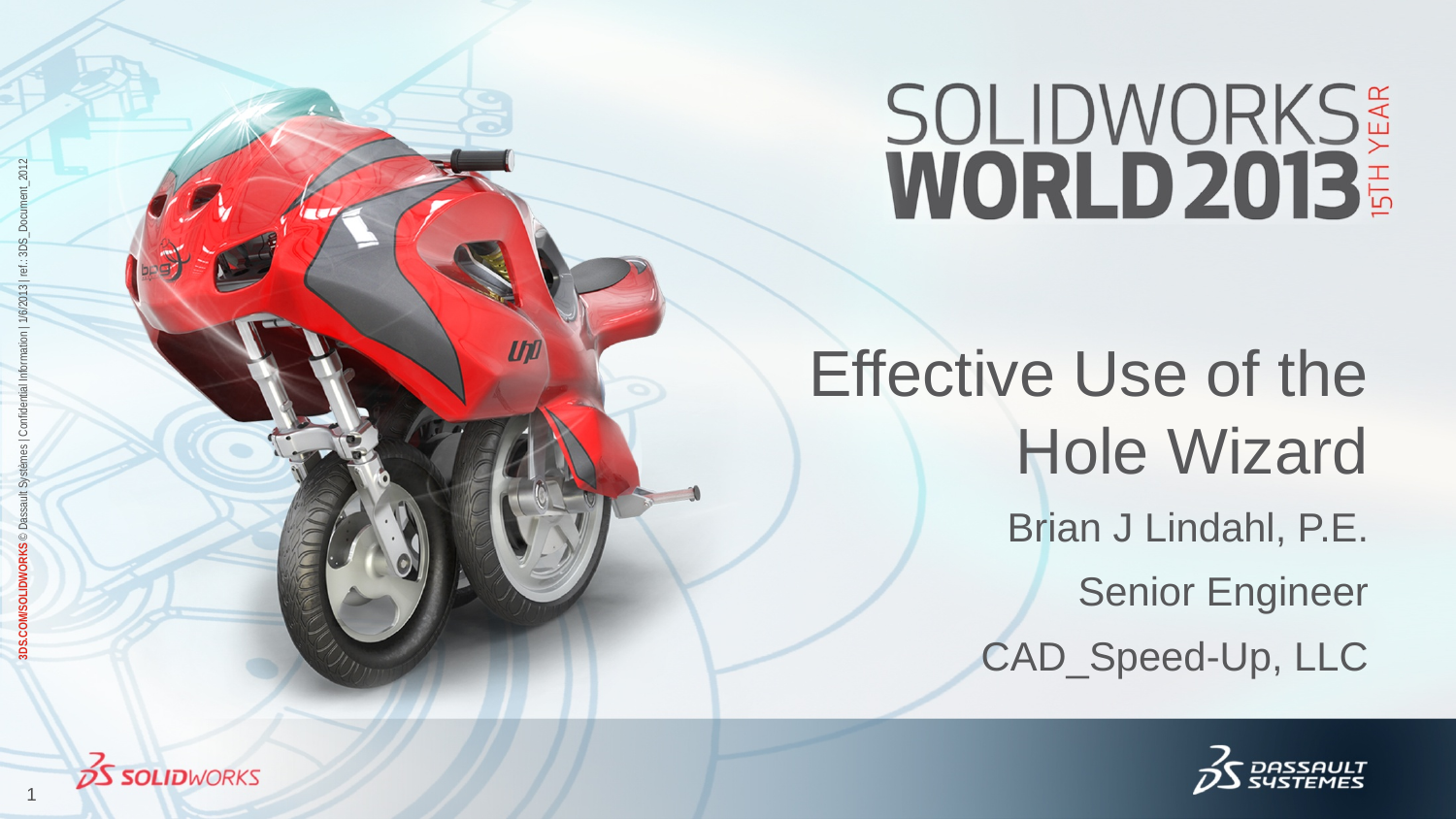

# Effective Use of the Hole Wizard
Brian J Lindahl, P.E.
Senior Engineer
CAD_Speed-Up, LLC